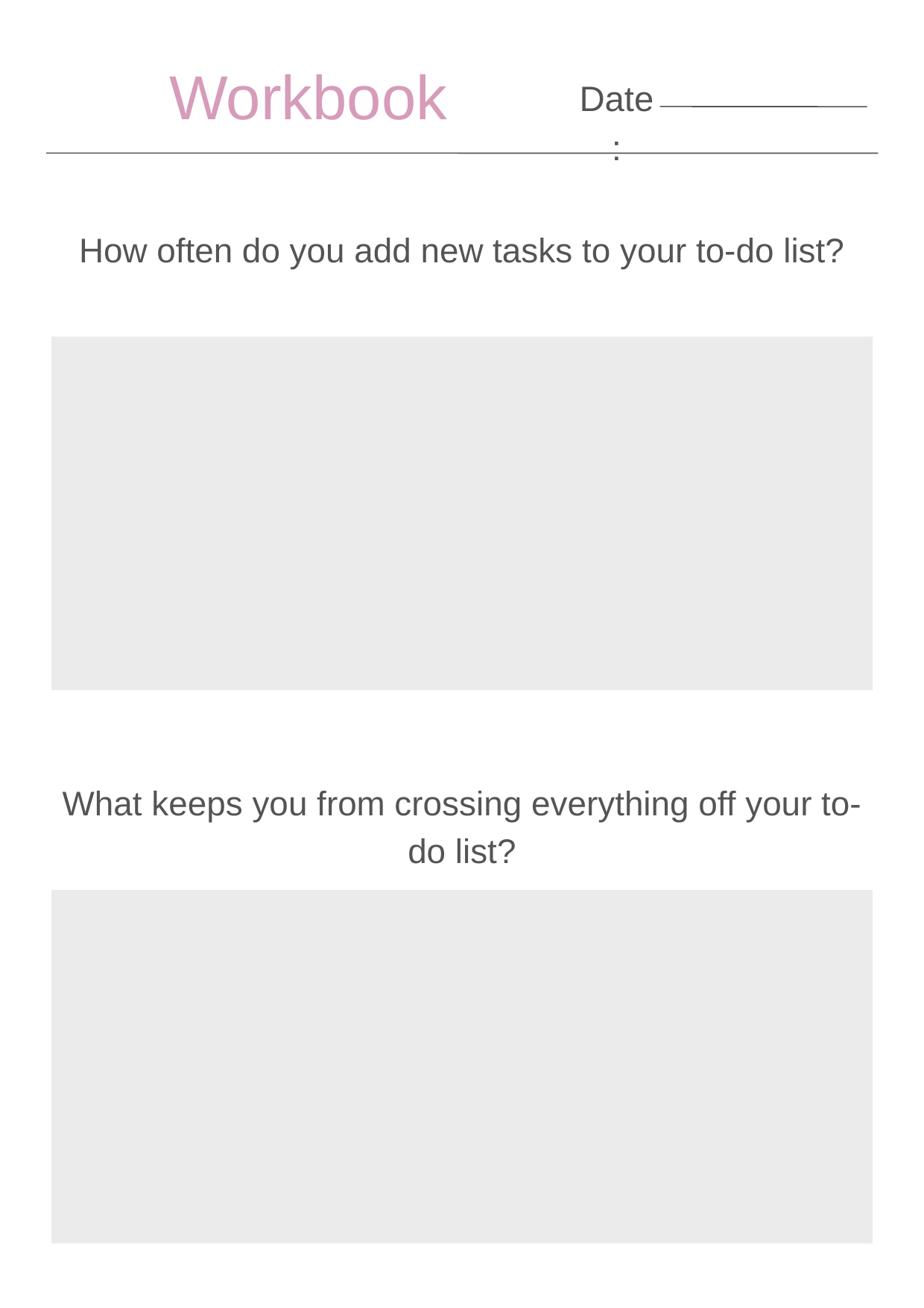

Workbook
Date:

How often do you add new tasks to your to-do list?

What keeps you from crossing everything off your to-do list?